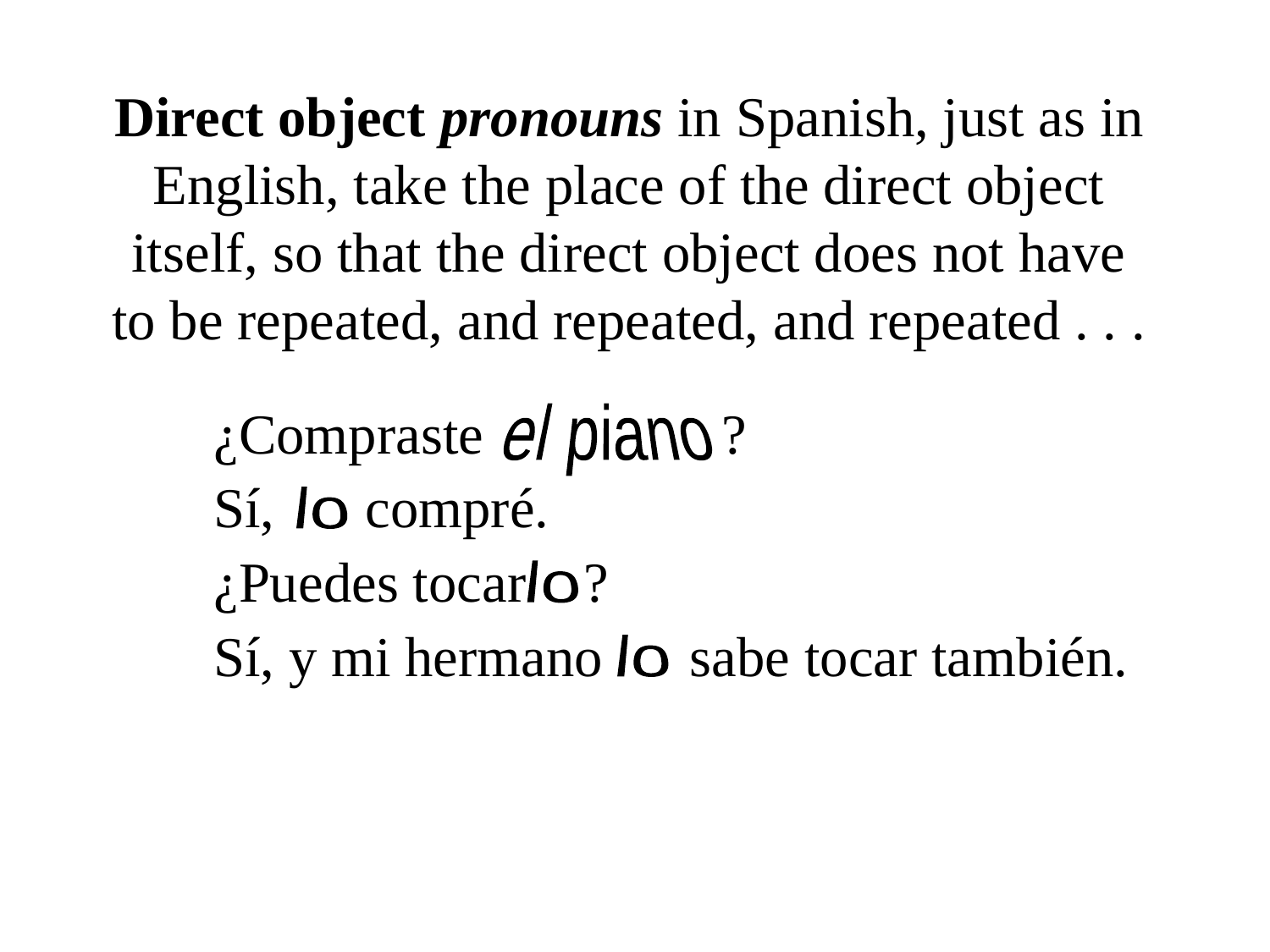

Direct object pronouns in Spanish, just as in English, take the place of the direct object itself, so that the direct object does not have to be repeated, and repeated, and repeated . . .
¿Compraste
?
el piano
Sí,
compré.
lo
¿Puedes tocar
?
lo
Sí, y mi hermano
sabe tocar también.
lo